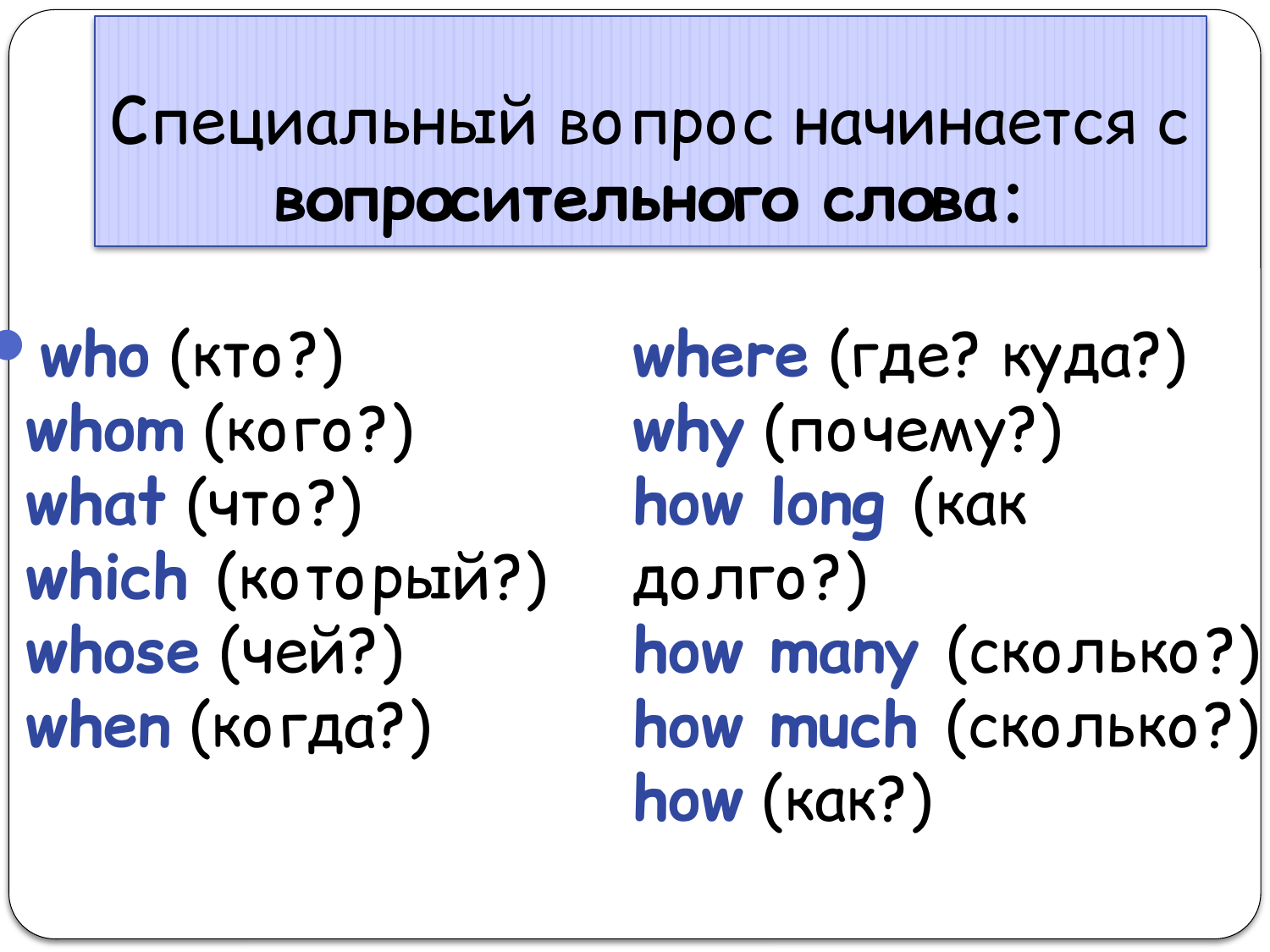

# Специальный вопрос начинается с вопросительного слова:
who (кто?)
whom (кого?)
what (что?)
which (который?)
whose (чей?)
when (когда?)

where (где? куда?)
why (почему?)
how long (как долго?)
how many (сколько?)
how much (сколько?)
how (как?)